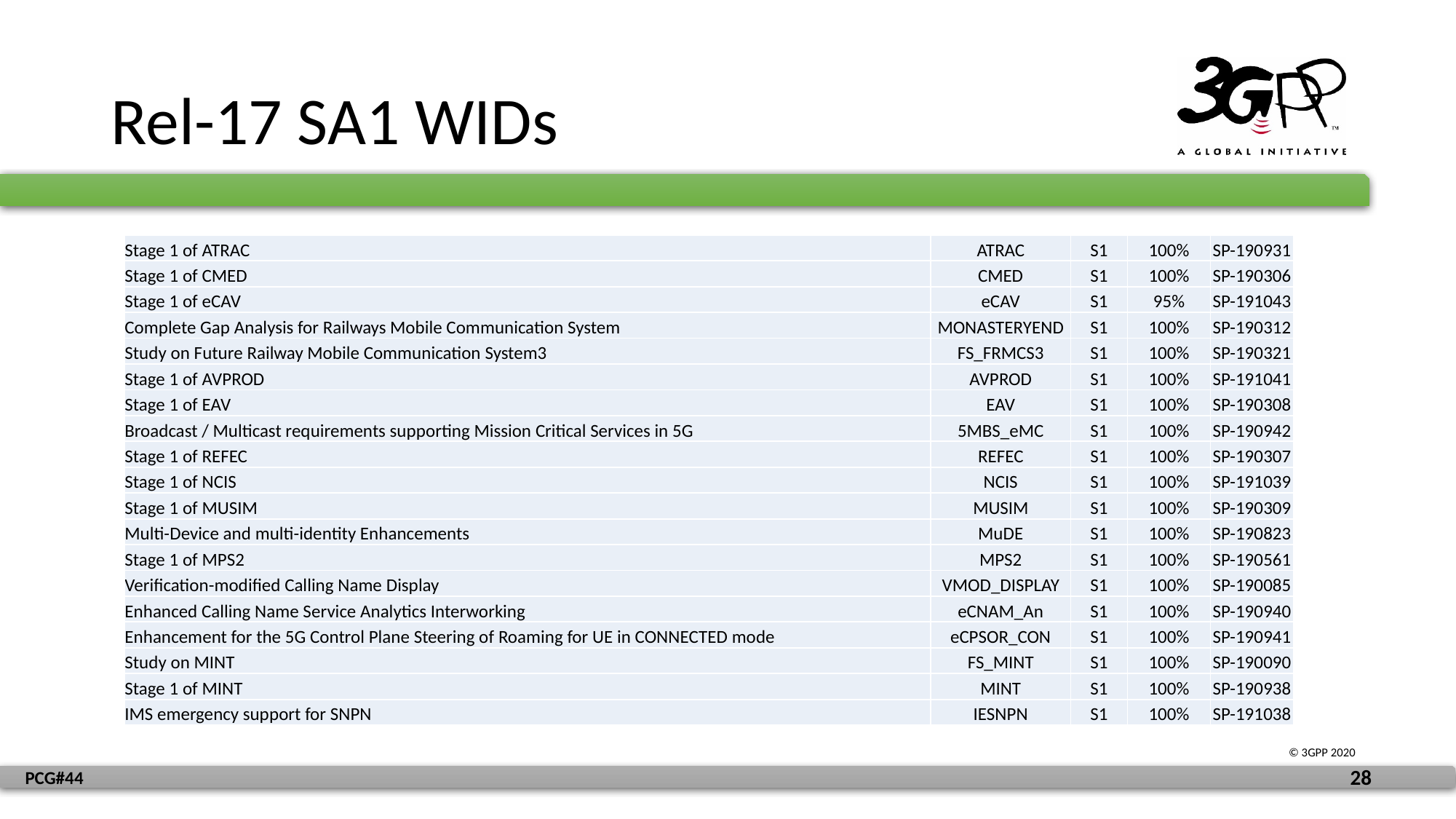

# Rel-17 SA1 WIDs
| Stage 1 of ATRAC | ATRAC | S1 | 100% | SP-190931 |
| --- | --- | --- | --- | --- |
| Stage 1 of CMED | CMED | S1 | 100% | SP-190306 |
| Stage 1 of eCAV | eCAV | S1 | 95% | SP-191043 |
| Complete Gap Analysis for Railways Mobile Communication System | MONASTERYEND | S1 | 100% | SP-190312 |
| Study on Future Railway Mobile Communication System3 | FS\_FRMCS3 | S1 | 100% | SP-190321 |
| Stage 1 of AVPROD | AVPROD | S1 | 100% | SP-191041 |
| Stage 1 of EAV | EAV | S1 | 100% | SP-190308 |
| Broadcast / Multicast requirements supporting Mission Critical Services in 5G | 5MBS\_eMC | S1 | 100% | SP-190942 |
| Stage 1 of REFEC | REFEC | S1 | 100% | SP-190307 |
| Stage 1 of NCIS | NCIS | S1 | 100% | SP-191039 |
| Stage 1 of MUSIM | MUSIM | S1 | 100% | SP-190309 |
| Multi-Device and multi-identity Enhancements | MuDE | S1 | 100% | SP-190823 |
| Stage 1 of MPS2 | MPS2 | S1 | 100% | SP-190561 |
| Verification-modified Calling Name Display | VMOD\_DISPLAY | S1 | 100% | SP-190085 |
| Enhanced Calling Name Service Analytics Interworking | eCNAM\_An | S1 | 100% | SP-190940 |
| Enhancement for the 5G Control Plane Steering of Roaming for UE in CONNECTED mode | eCPSOR\_CON | S1 | 100% | SP-190941 |
| Study on MINT | FS\_MINT | S1 | 100% | SP-190090 |
| Stage 1 of MINT | MINT | S1 | 100% | SP-190938 |
| IMS emergency support for SNPN | IESNPN | S1 | 100% | SP-191038 |